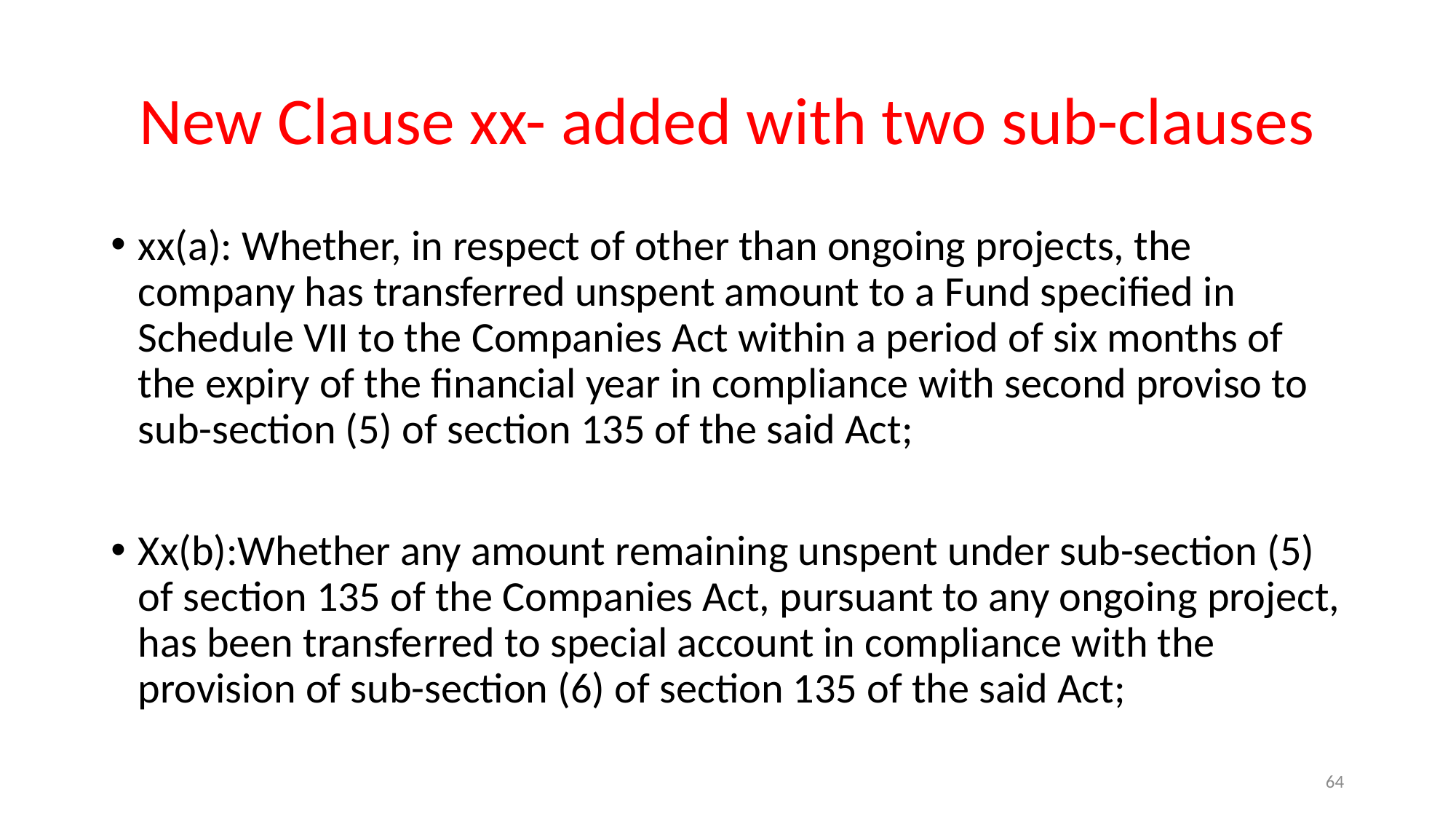

# New Clause xx- added with two sub-clauses
xx(a): Whether, in respect of other than ongoing projects, the company has transferred unspent amount to a Fund specified in Schedule VII to the Companies Act within a period of six months of the expiry of the financial year in compliance with second proviso to sub-section (5) of section 135 of the said Act;

Xx(b):Whether any amount remaining unspent under sub-section (5) of section 135 of the Companies Act, pursuant to any ongoing project, has been transferred to special account in compliance with the provision of sub-section (6) of section 135 of the said Act;

64